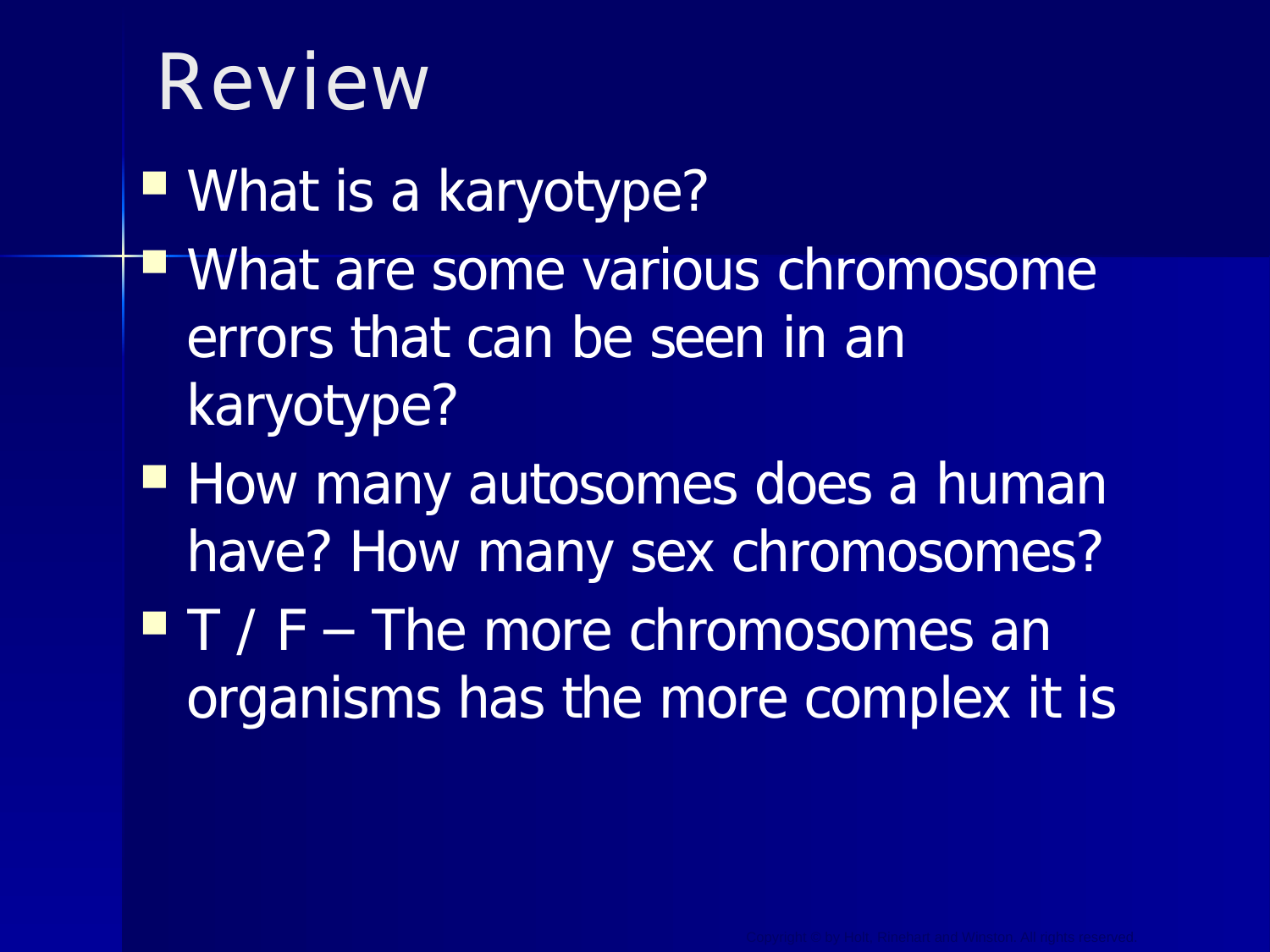

# Review
What is a karyotype?
What are some various chromosome errors that can be seen in an karyotype?
How many autosomes does a human have? How many sex chromosomes?
T / F – The more chromosomes an organisms has the more complex it is